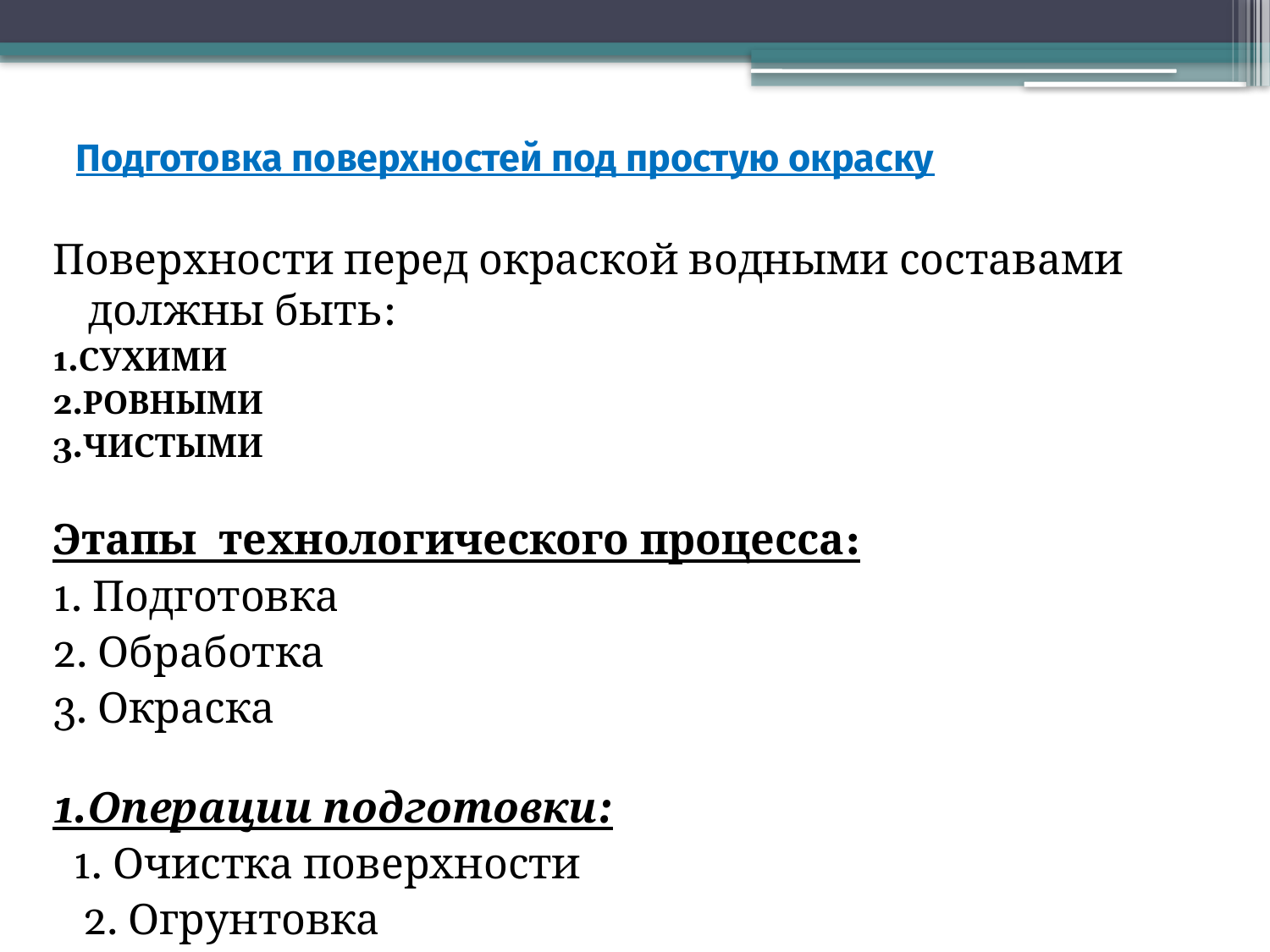

# Подготовка поверхностей под простую окраску
Поверхности перед окраской водными составами должны быть:
1.СУХИМИ
2.РОВНЫМИ
3.ЧИСТЫМИ

Этапы  технологического процесса:
1. Подготовка
2. Обработка
3. Окраска

1.Операции подготовки:
  1. Очистка поверхности
   2. Огрунтовка